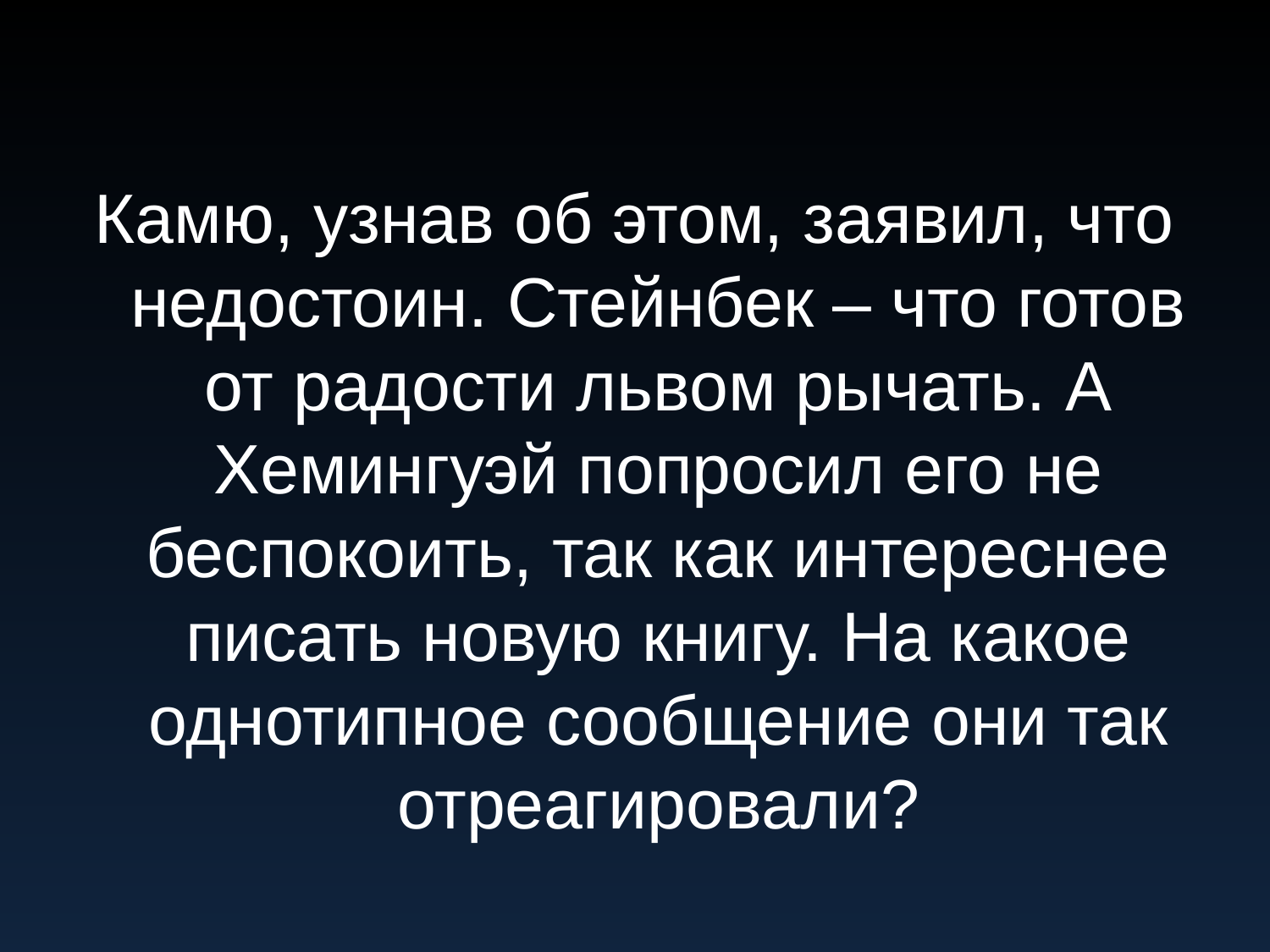

#

Камю, узнав об этом, заявил, что недостоин. Стейнбек – что готов от радости львом рычать. А Хемингуэй попросил его не беспокоить, так как интереснее писать новую книгу. На какое однотипное сообщение они так отреагировали?